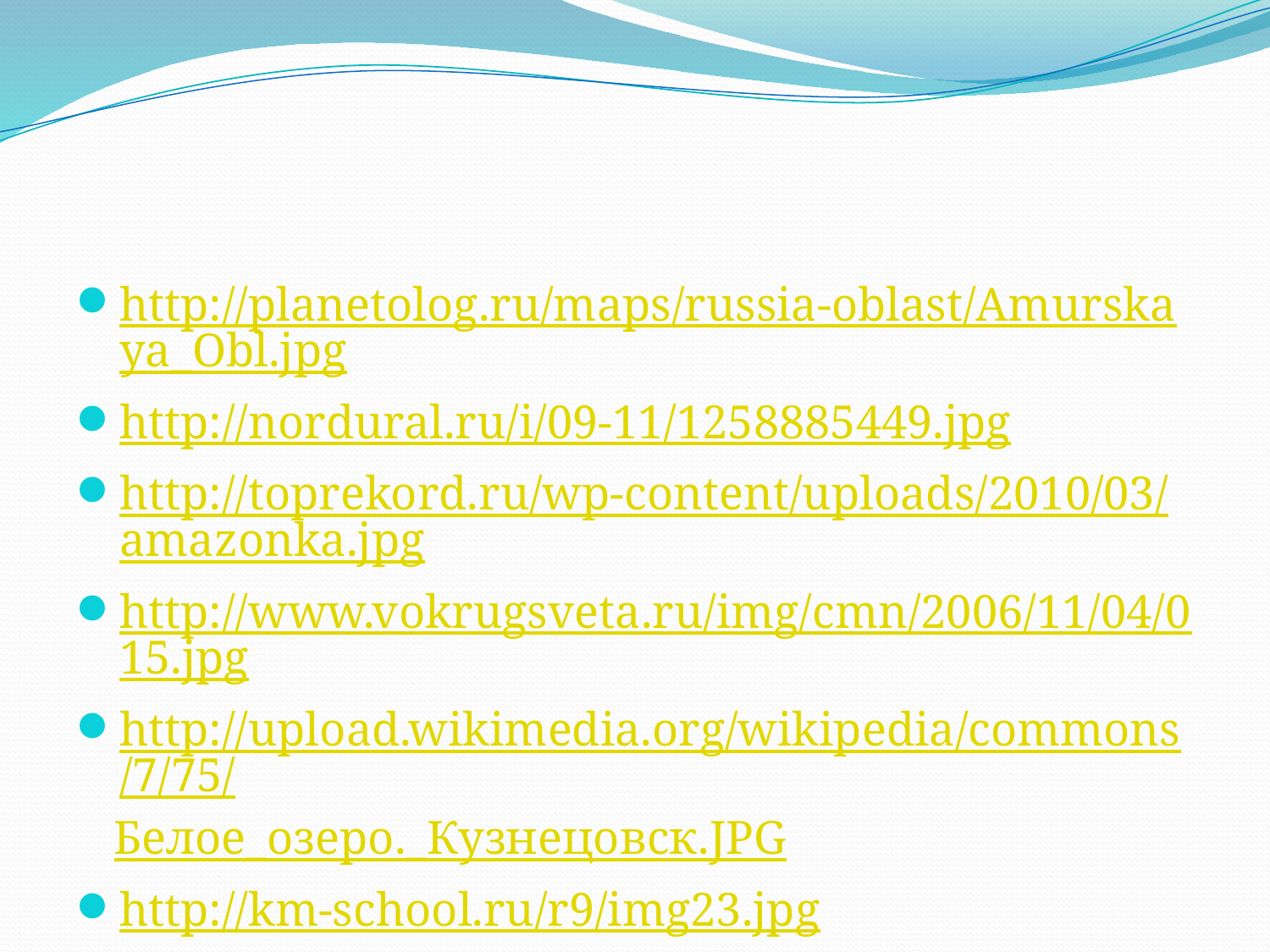

#
http://planetolog.ru/maps/russia-oblast/Amurskaya_Obl.jpg
http://nordural.ru/i/09-11/1258885449.jpg
http://toprekord.ru/wp-content/uploads/2010/03/amazonka.jpg
http://www.vokrugsveta.ru/img/cmn/2006/11/04/015.jpg
http://upload.wikimedia.org/wikipedia/commons/7/75/Белое_озеро._Кузнецовск.JPG
http://km-school.ru/r9/img23.jpg